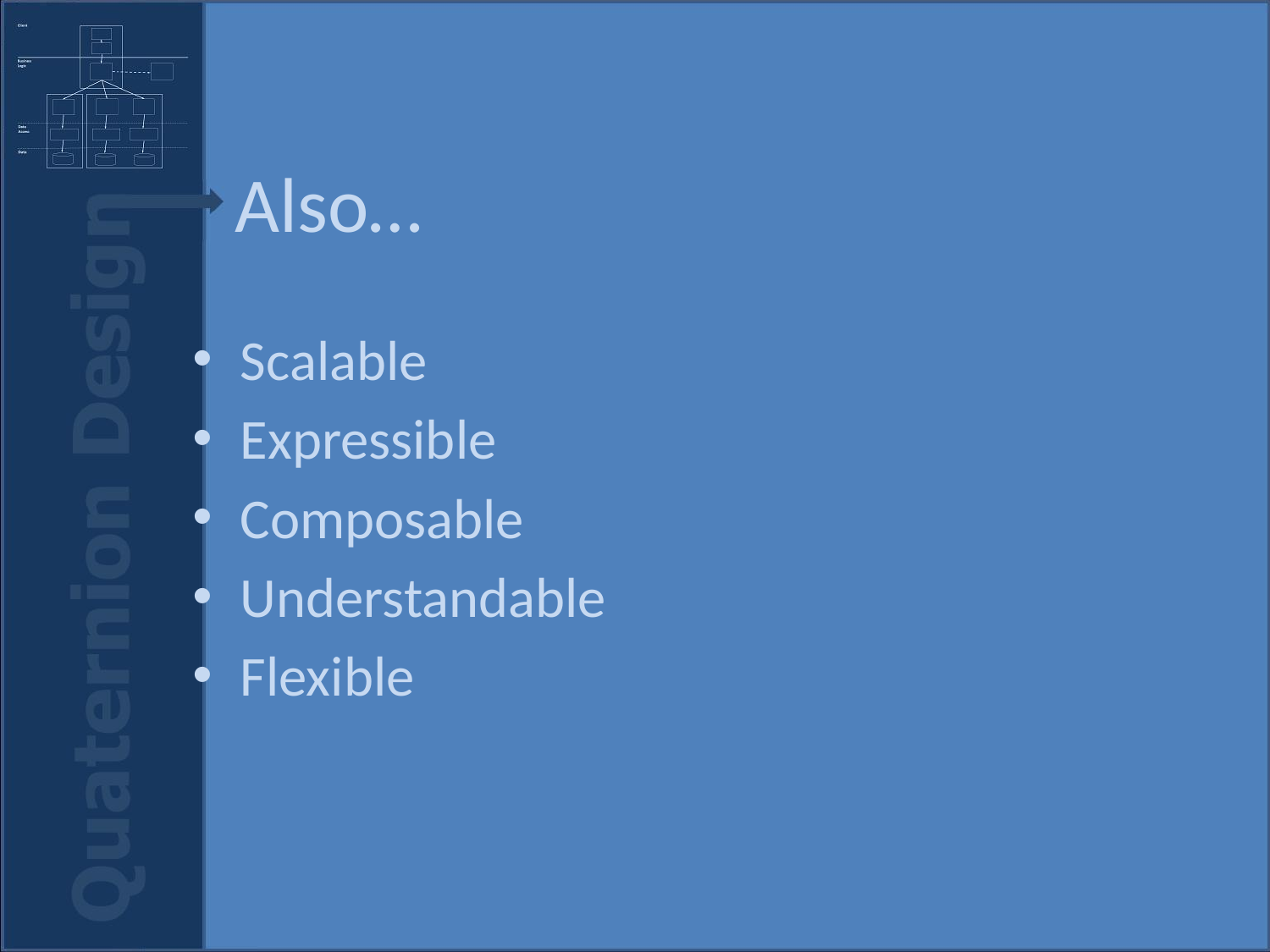

# Also…
Scalable
Expressible
Composable
Understandable
Flexible